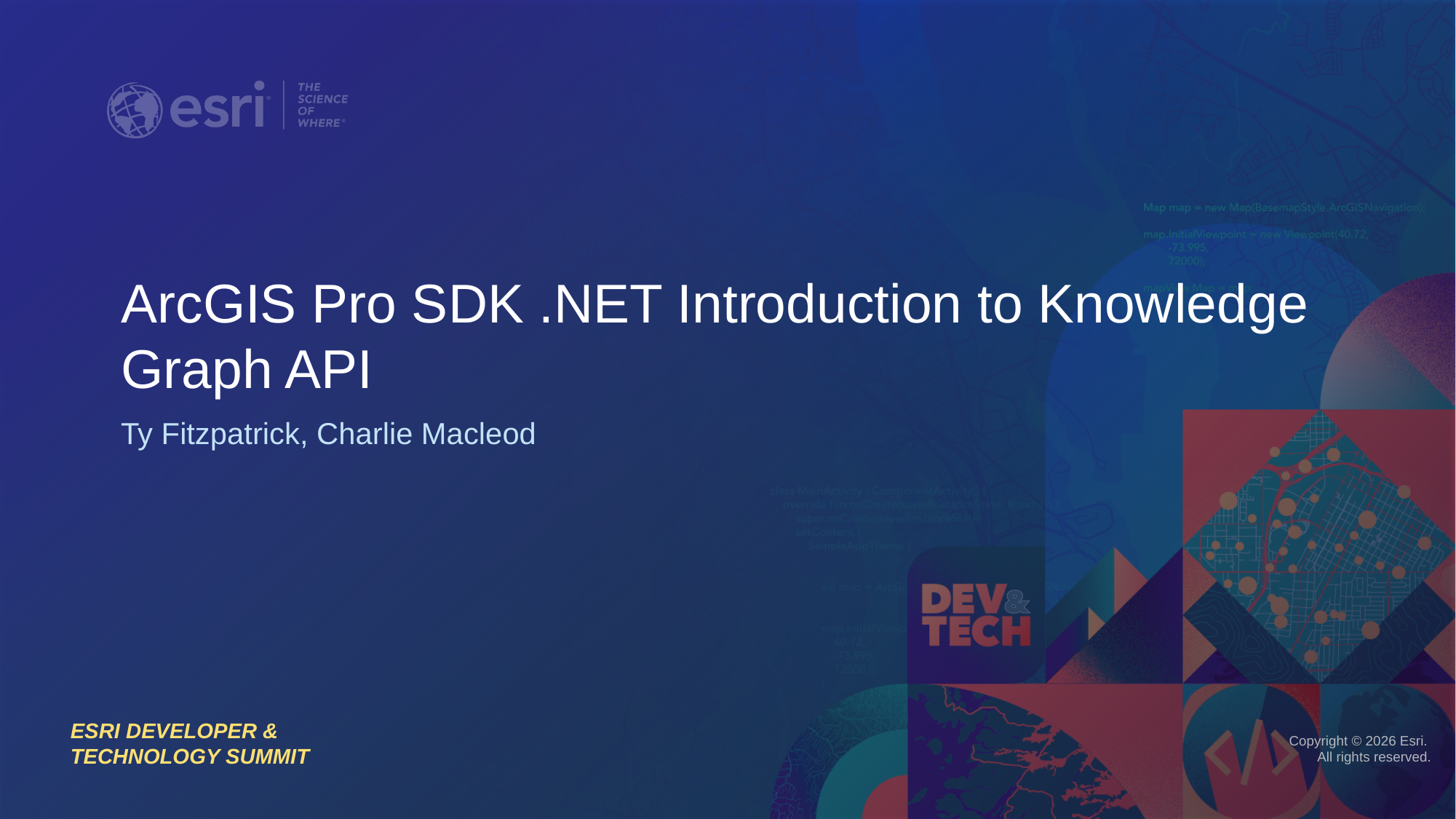

# ArcGIS Pro SDK .NET Introduction to Knowledge Graph API
Ty Fitzpatrick, Charlie Macleod